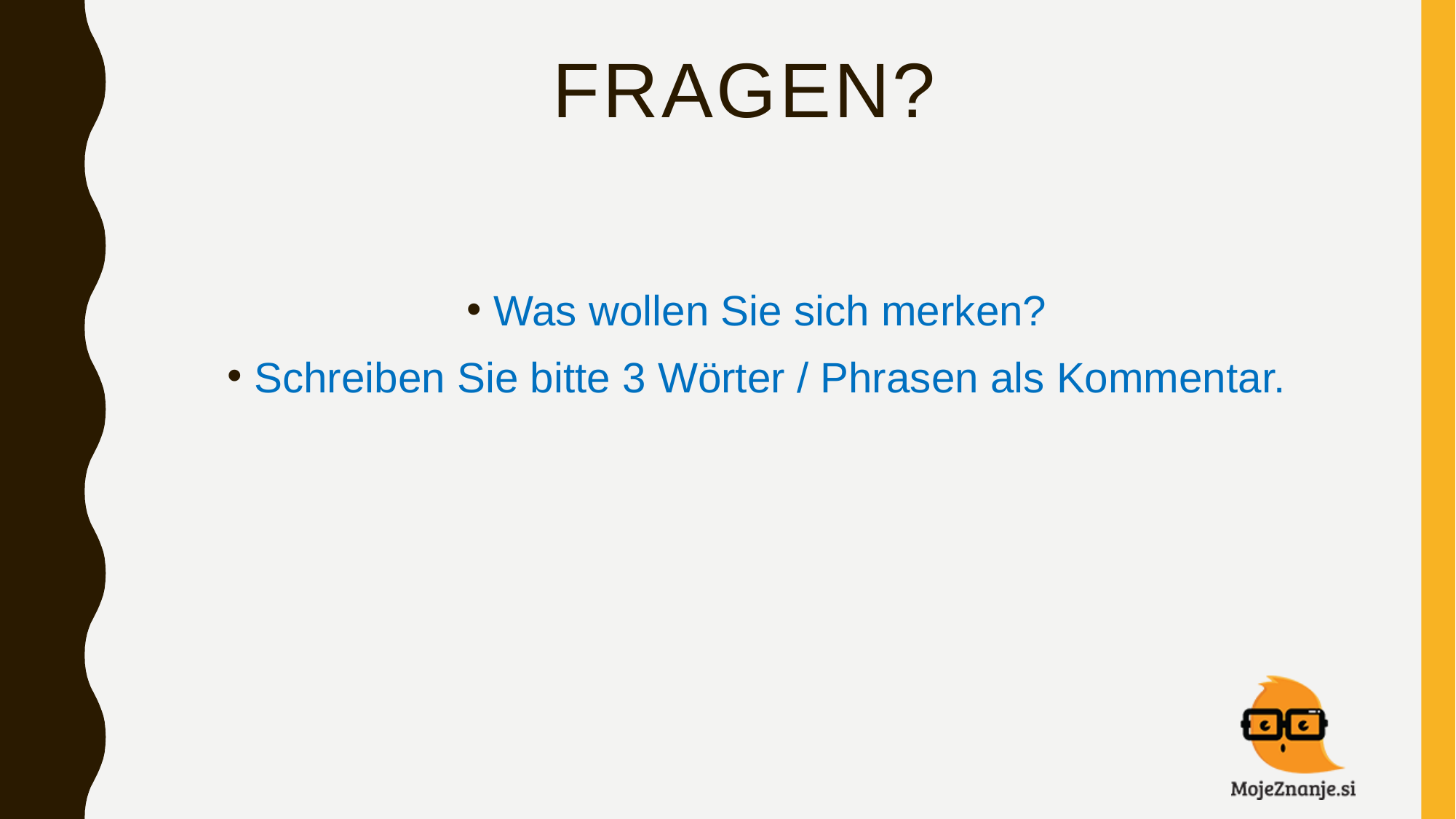

# FRAGEN?
Was wollen Sie sich merken?
Schreiben Sie bitte 3 Wörter / Phrasen als Kommentar.